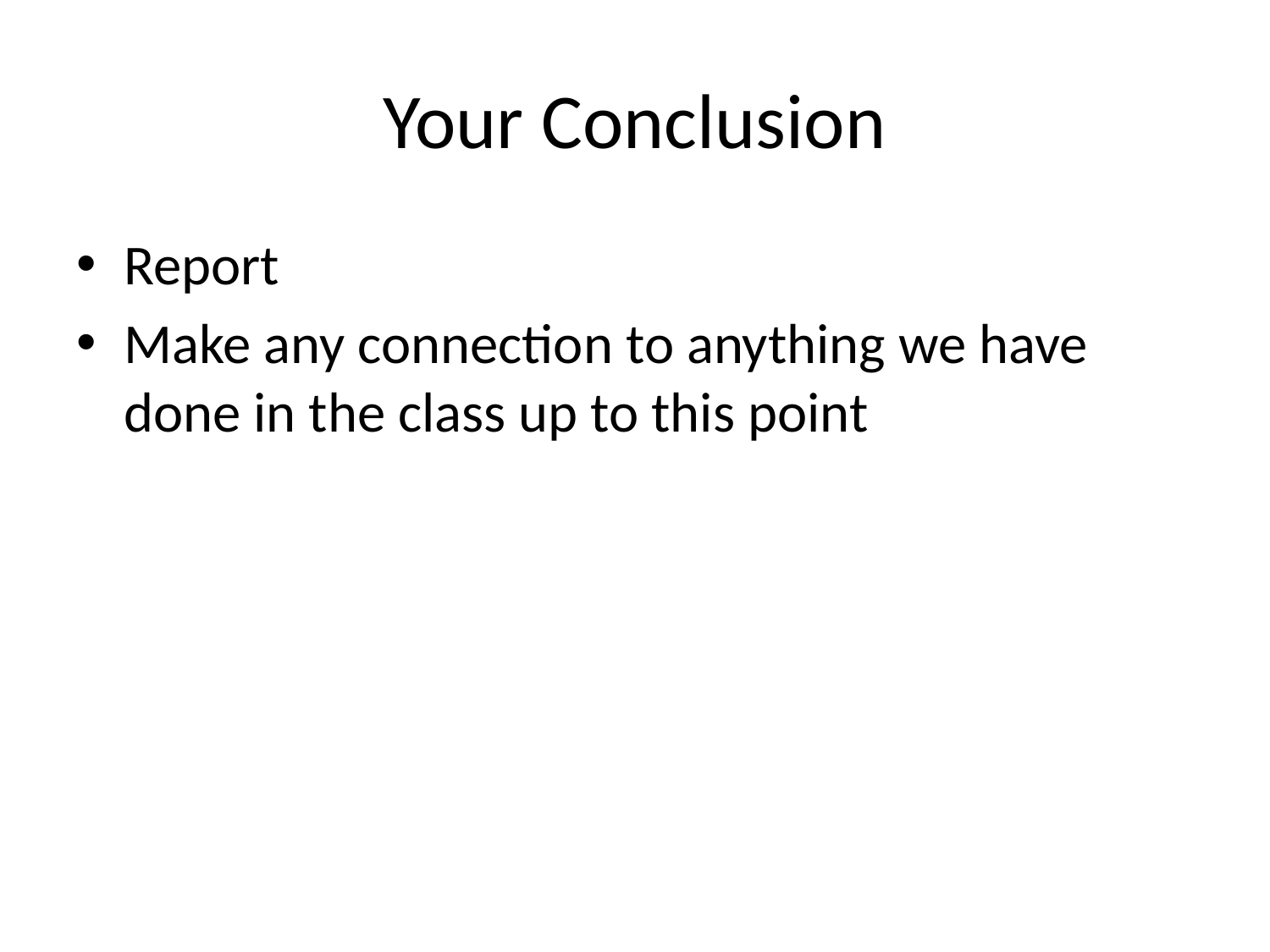

# Your Conclusion
Report
Make any connection to anything we have done in the class up to this point